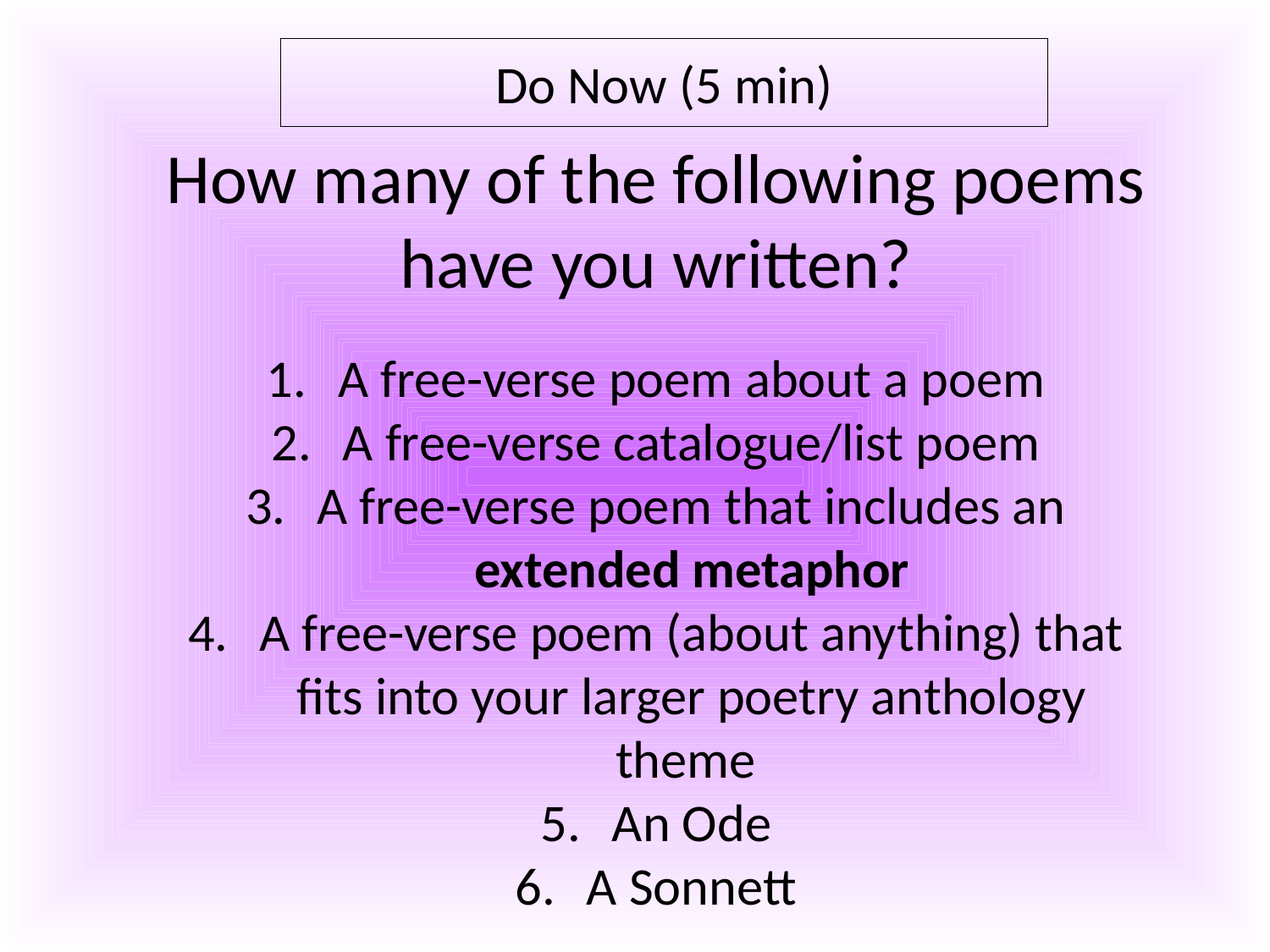

Do Now (5 min)
How many of the following poems have you written?

A free-verse poem about a poem
A free-verse catalogue/list poem
A free-verse poem that includes an extended metaphor
A free-verse poem (about anything) that fits into your larger poetry anthology theme
An Ode
A Sonnett